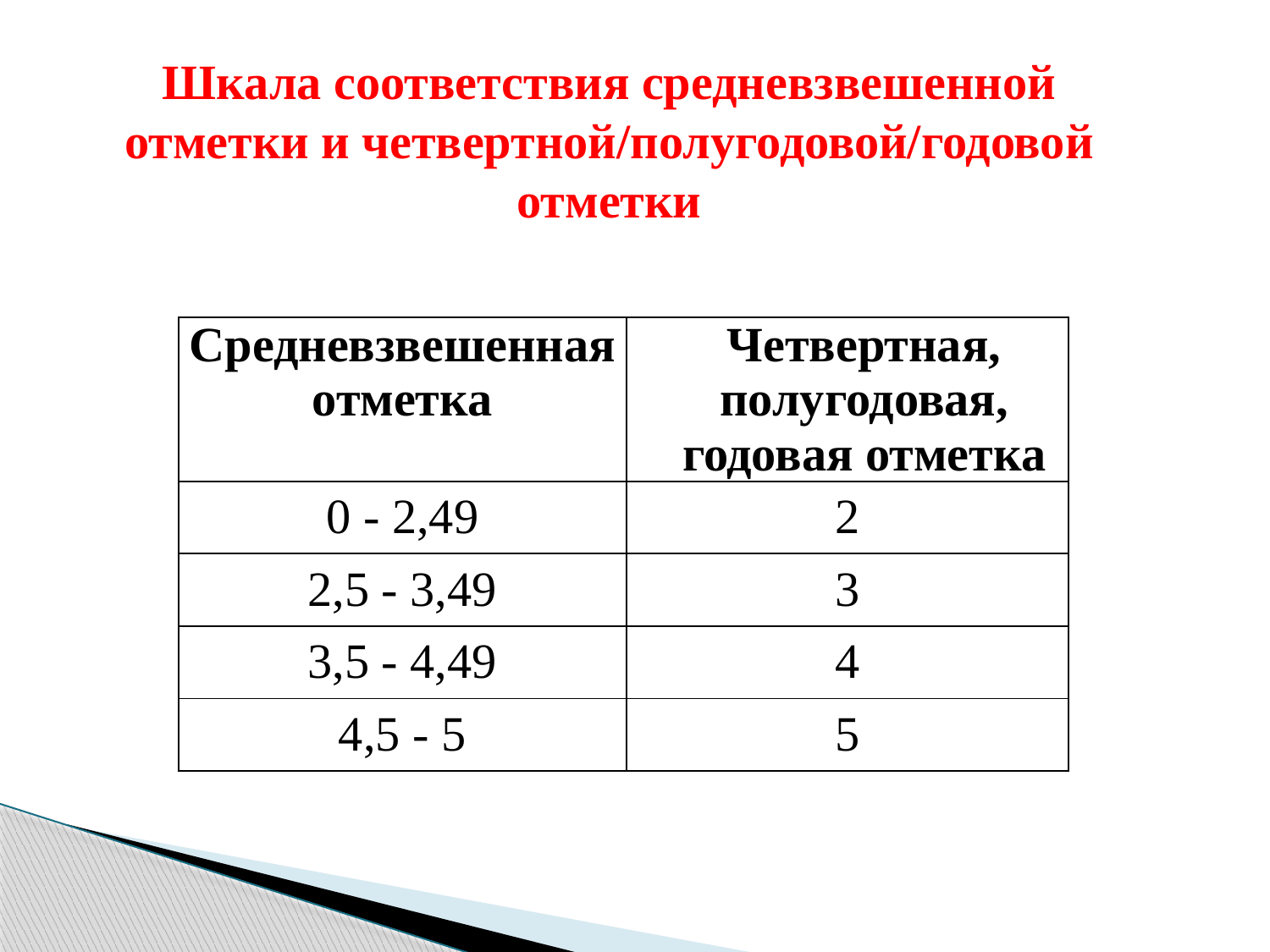

# Шкала соответствия средневзвешенной отметки и четвертной/полугодовой/годовой отметки
| Средневзвешенная отметка | Четвертная, полугодовая, годовая отметка |
| --- | --- |
| 0 - 2,49 | 2 |
| 2,5 - 3,49 | 3 |
| 3,5 - 4,49 | 4 |
| 4,5 - 5 | 5 |